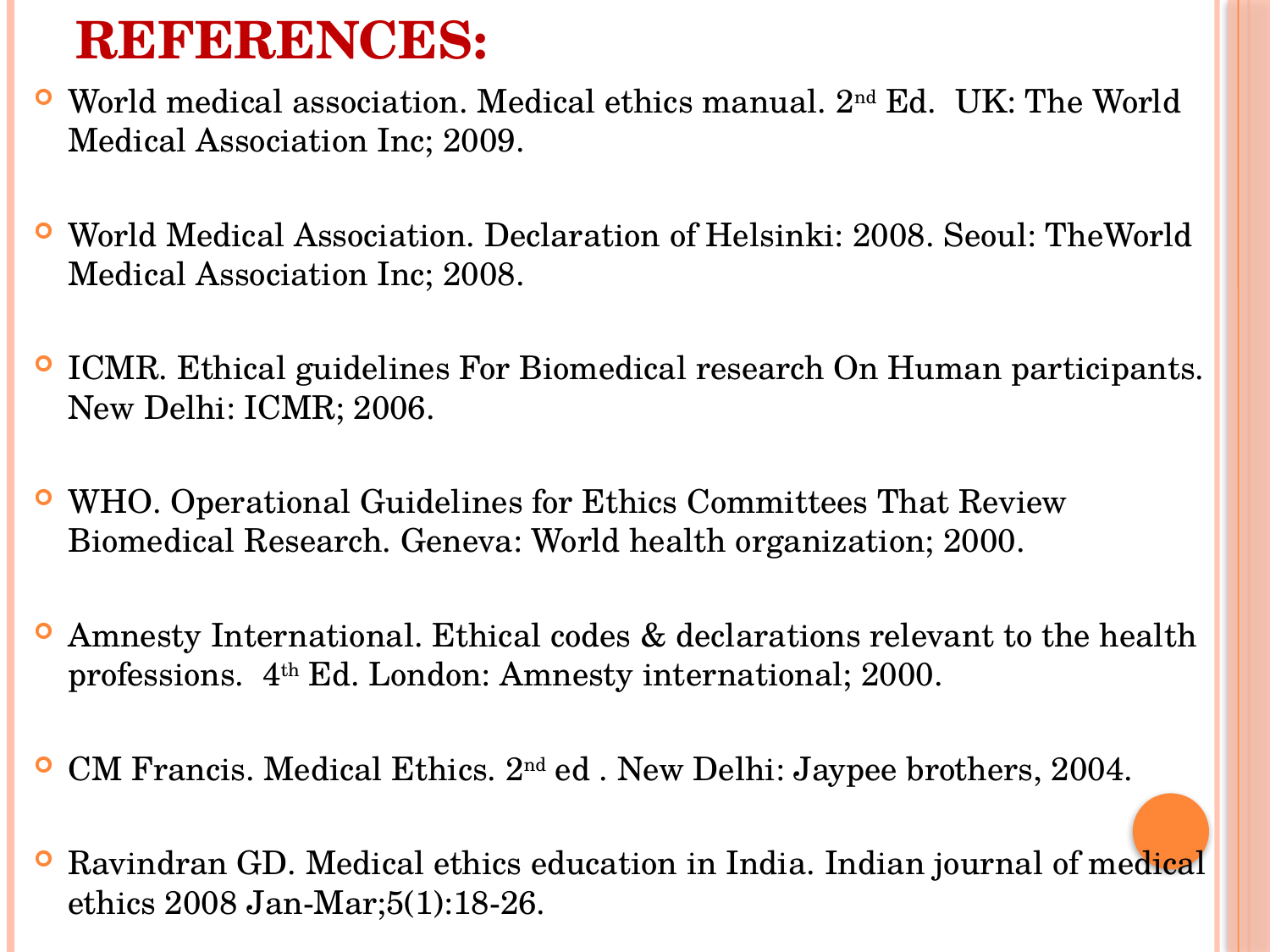

# References:
World medical association. Medical ethics manual. 2nd Ed.  UK: The World Medical Association Inc; 2009.

World Medical Association. Declaration of Helsinki: 2008. Seoul: TheWorld Medical Association Inc; 2008.

ICMR. Ethical guidelines For Biomedical research On Human participants. New Delhi: ICMR; 2006.

WHO. Operational Guidelines for Ethics Committees That Review Biomedical Research. Geneva: World health organization; 2000.

Amnesty International. Ethical codes & declarations relevant to the health professions.  4th Ed. London: Amnesty international; 2000.

CM Francis. Medical Ethics. 2nd ed . New Delhi: Jaypee brothers, 2004.

Ravindran GD. Medical ethics education in India. Indian journal of medical ethics 2008 Jan-Mar;5(1):18-26.